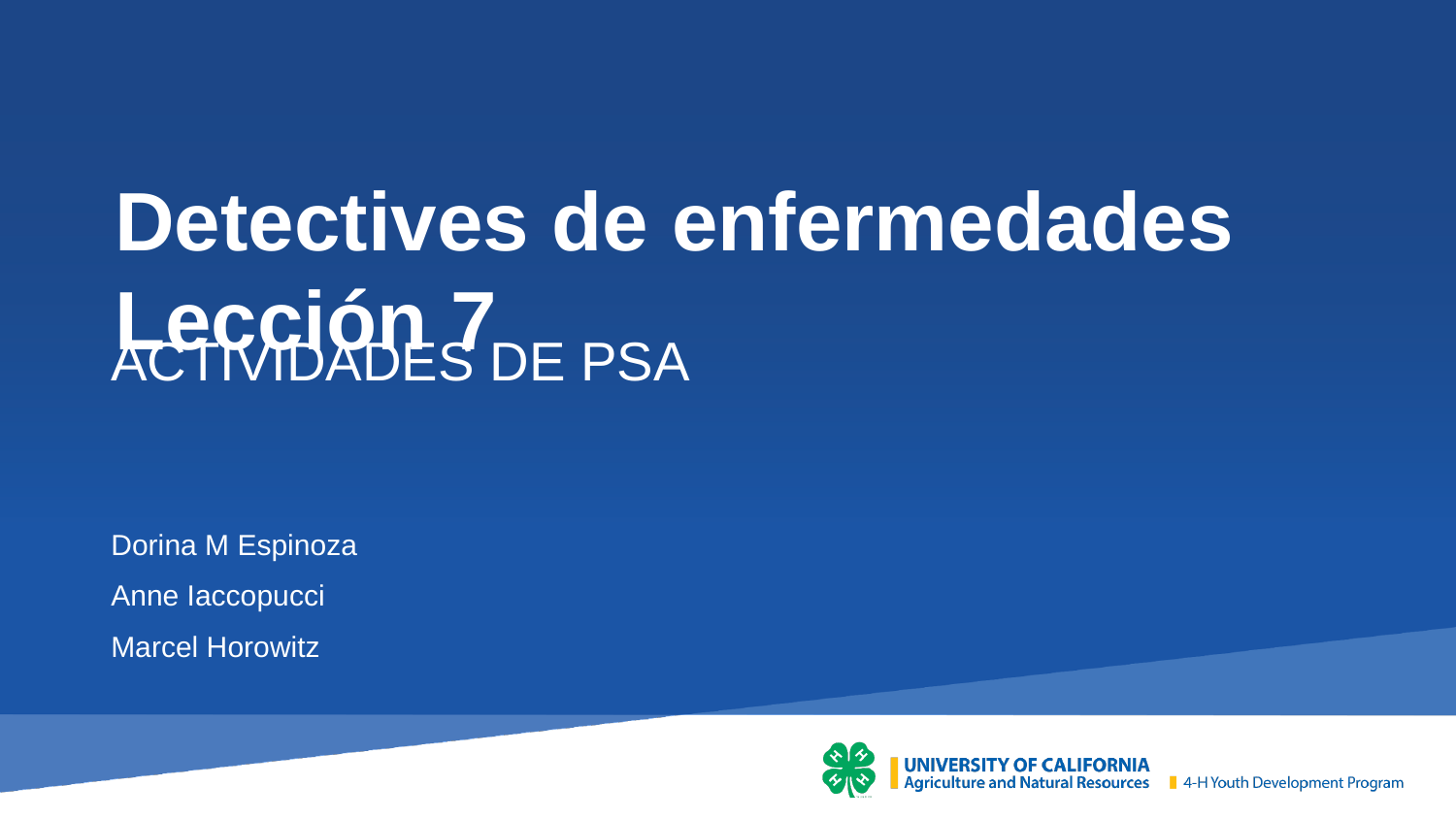

Detectives de enfermedades Lección 7
ACTIVIDADES DE PSA
Dorina M Espinoza
Anne Iaccopucci
Marcel Horowitz